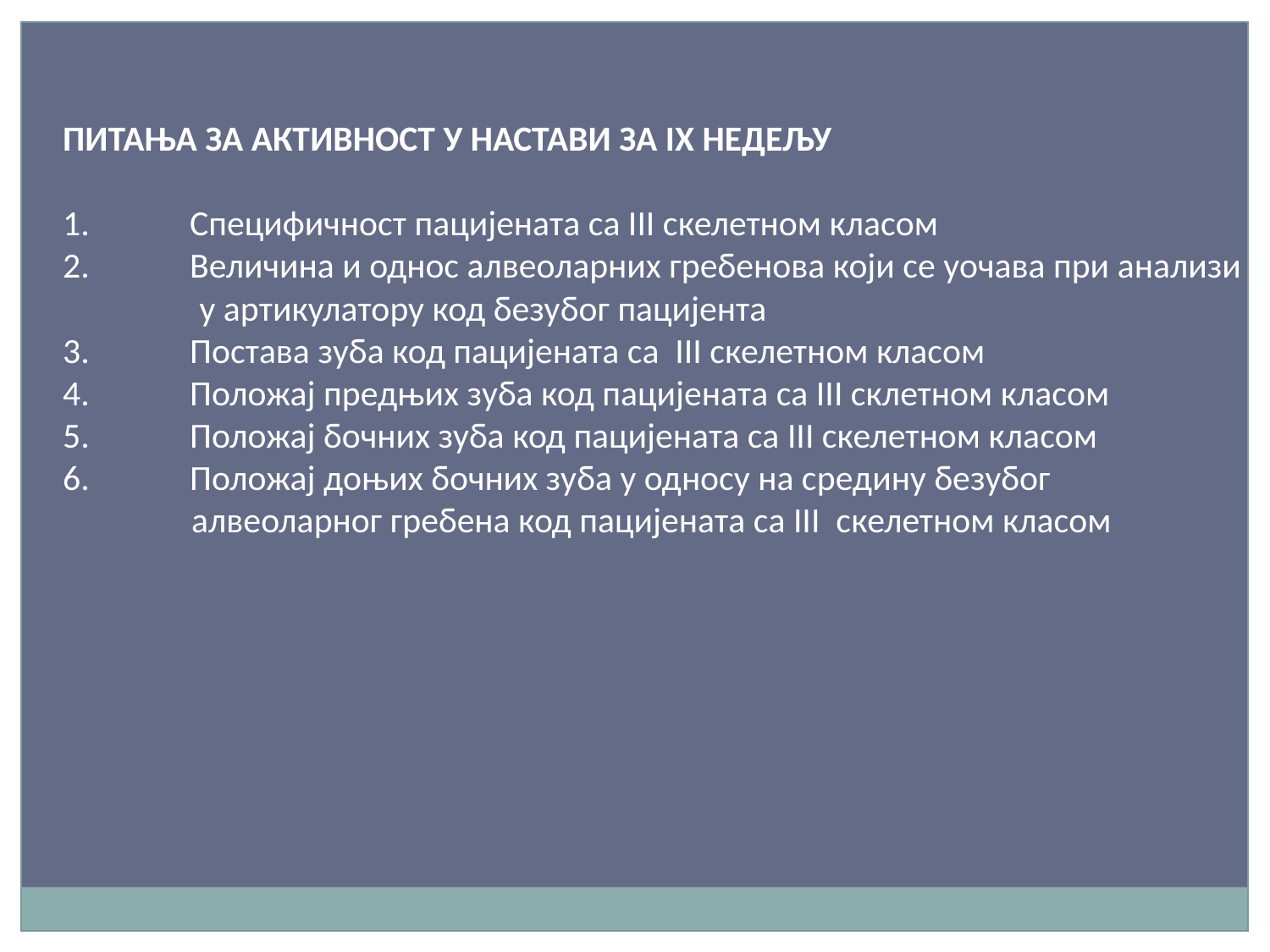

ПИТАЊА ЗА АКТИВНОСТ У НАСТАВИ ЗА IX НЕДЕЉУ

1.	Специфичност пацијената са III скелетном класом
2.	Величина и однос алвеоларних гребенова који се уочава при анализи
                 у артикулатору код безубог пацијента
3.	Постава зуба код пацијената са  III скелетном класом
4.	Положај предњих зуба код пацијената са III склетном класом
5.	Положај бочних зуба код пацијената са III скелетном класом
6.	Положај доњих бочних зуба у односу на средину безубог
                алвеоларног гребена код пацијената са III  скелетном класом